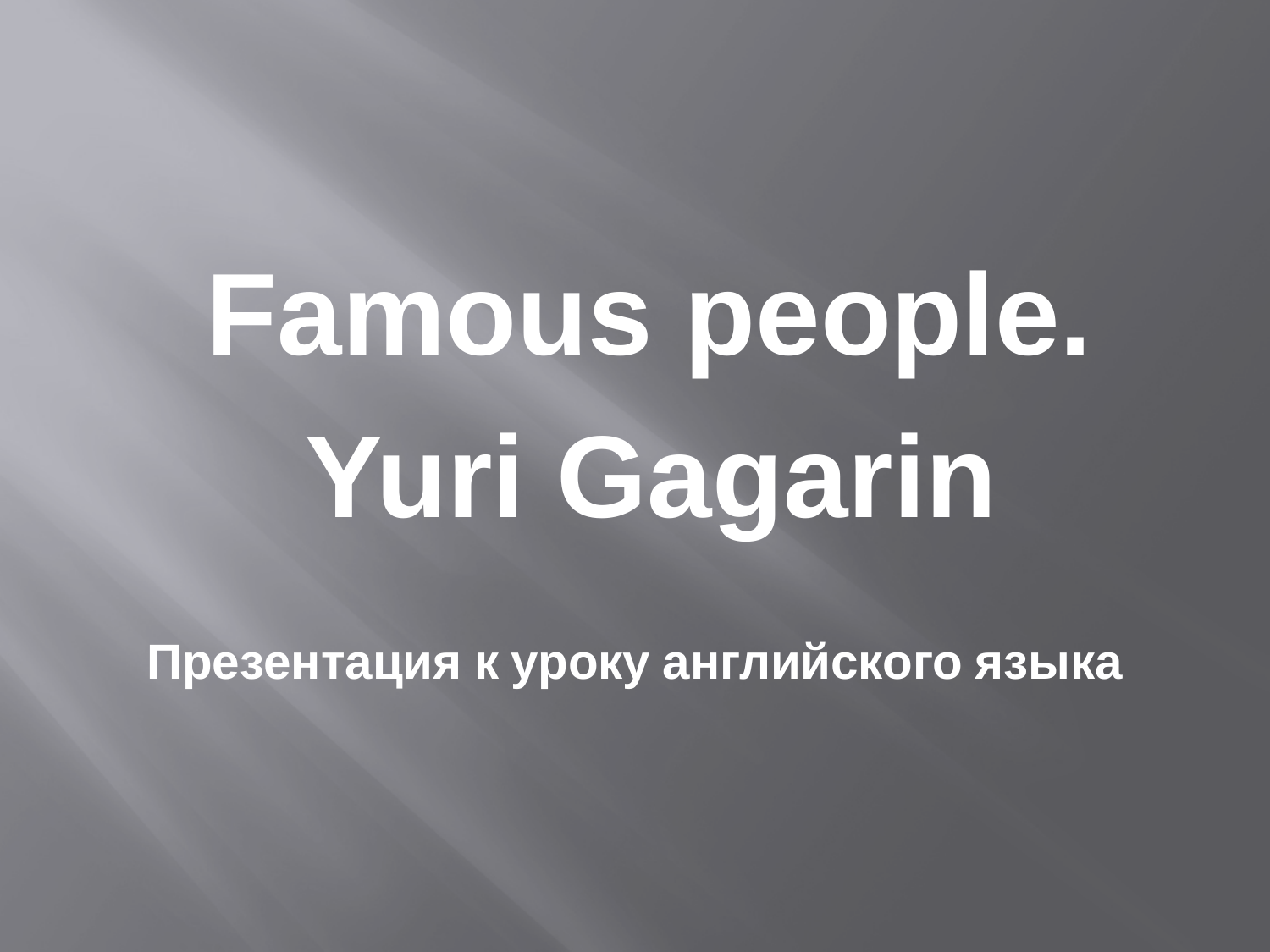

Famous people.
 Yuri Gagarin

Презентация к уроку английского языка